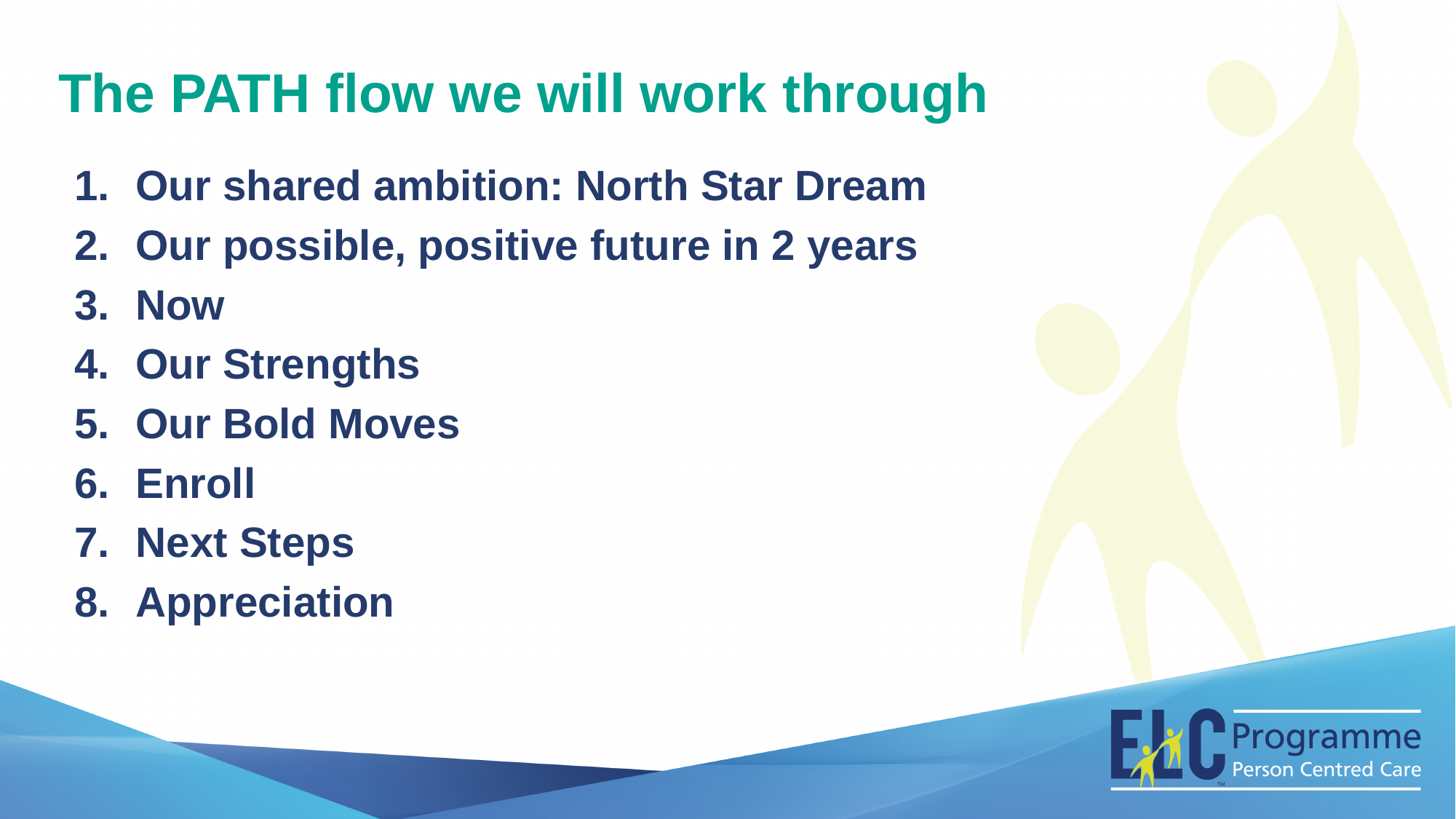

The PATH flow we will work through
Our shared ambition: North Star Dream
Our possible, positive future in 2 years
Now
Our Strengths
Our Bold Moves
Enroll
Next Steps
Appreciation